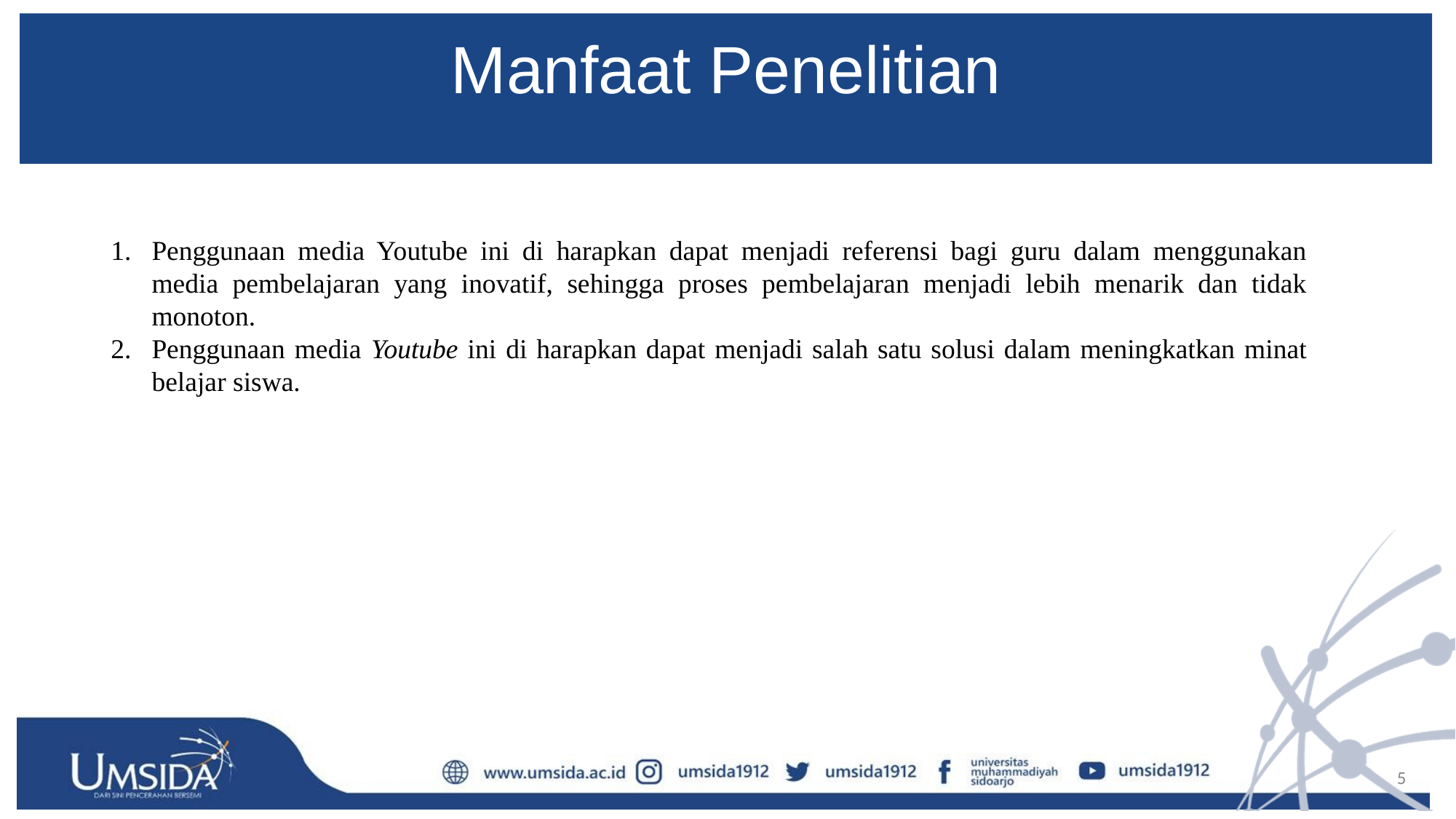

# Manfaat Penelitian
Penggunaan media Youtube ini di harapkan dapat menjadi referensi bagi guru dalam menggunakan media pembelajaran yang inovatif, sehingga proses pembelajaran menjadi lebih menarik dan tidak monoton.
Penggunaan media Youtube ini di harapkan dapat menjadi salah satu solusi dalam meningkatkan minat belajar siswa.

5